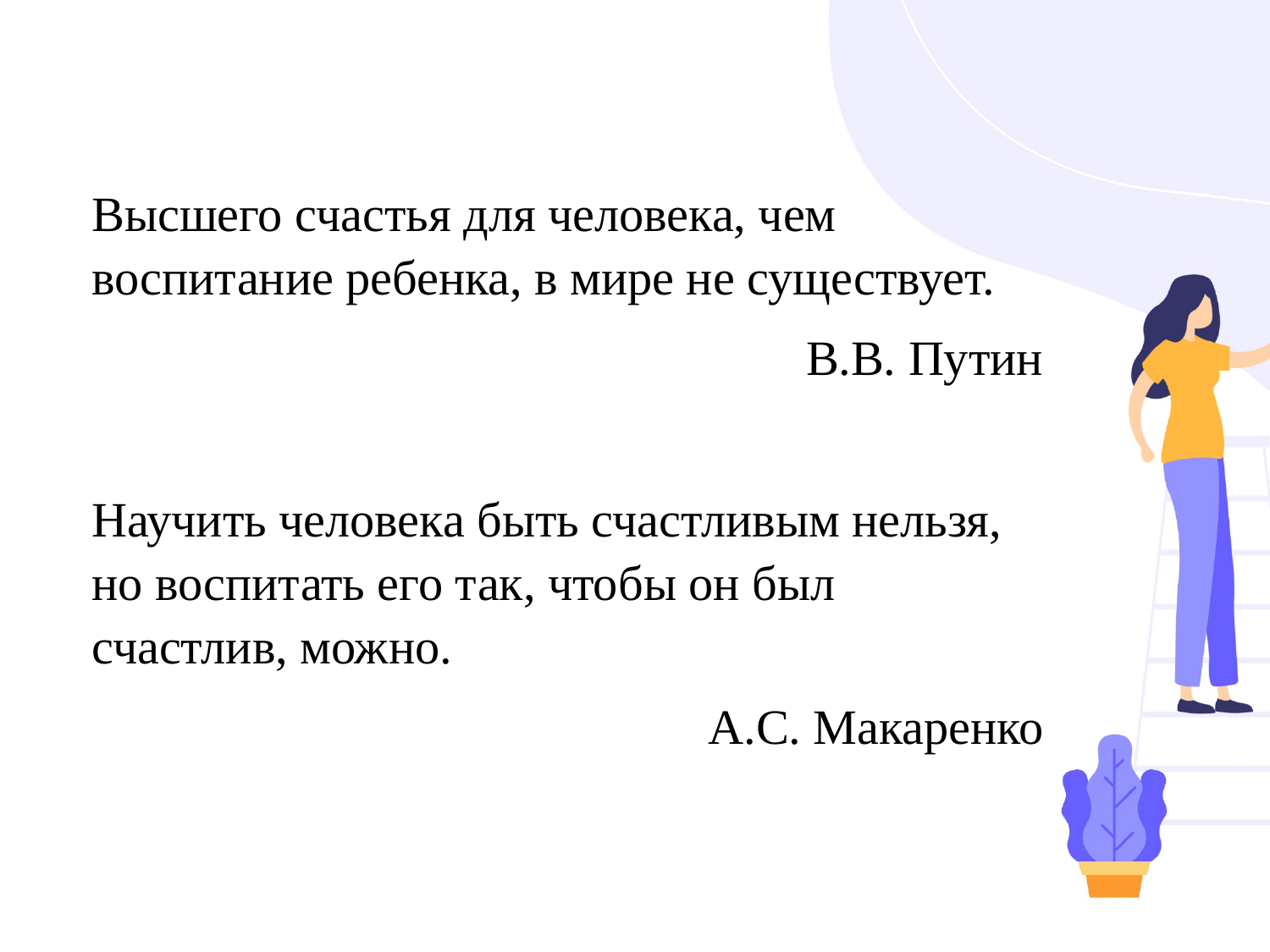

Высшего счастья для человека, чем воспитание ребенка, в мире не существует.
В.В. Путин

Научить человека быть счастливым нельзя, но воспитать его так, чтобы он был счастлив, можно.
А.С. Макаренко